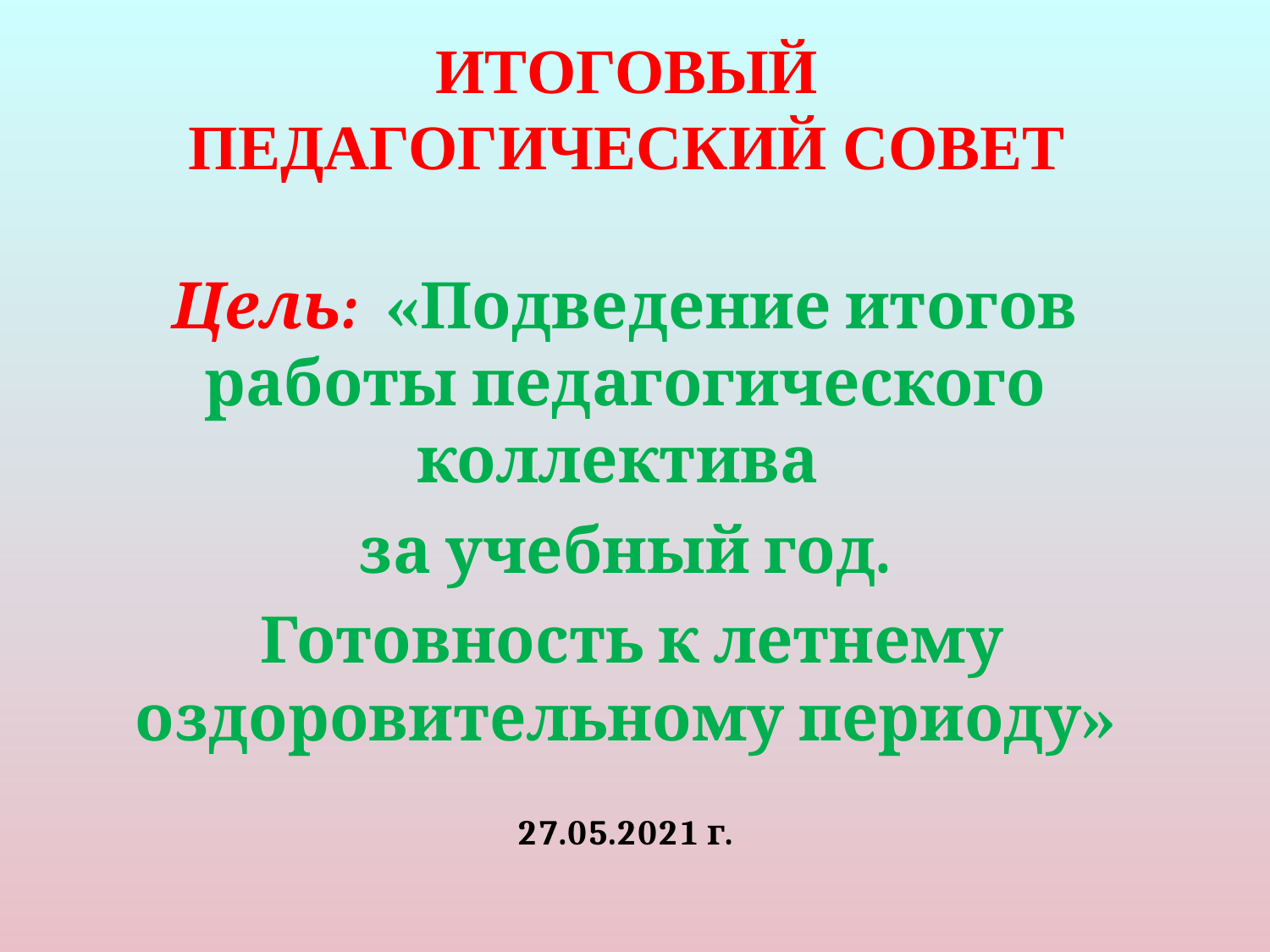

# ИТОГОВЫЙ ПЕДАГОГИЧЕСКИЙ СОВЕТ
Цель:  «Подведение итогов работы педагогического коллектива
за учебный год.
 Готовность к летнему оздоровительному периоду»

27.05.2021 г.